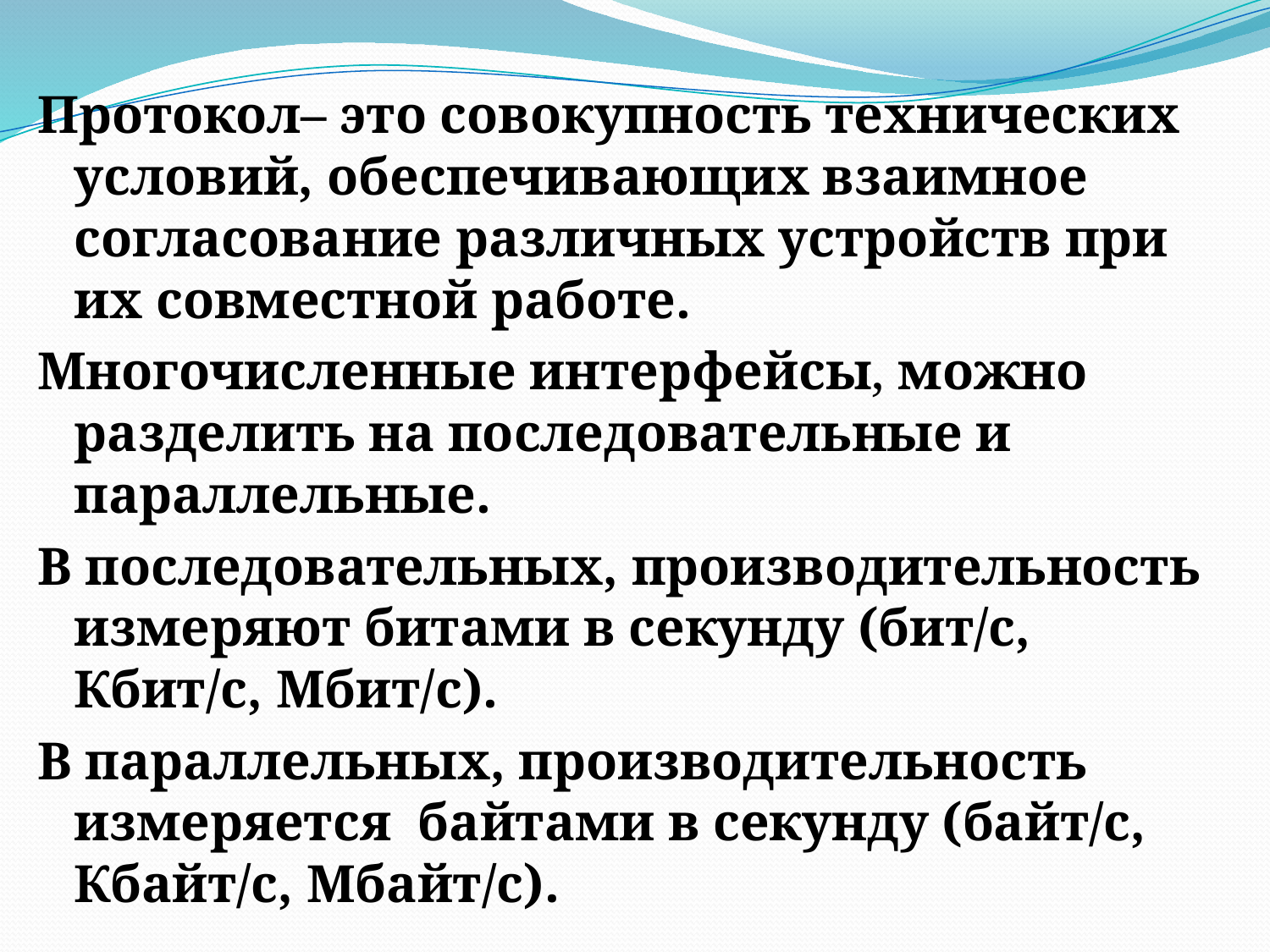

Протокол– это совокупность технических условий, обеспечивающих взаимное согласование различных устройств при их совместной работе.
Многочисленные интерфейсы, можно разделить на последовательные и параллельные.
В последовательных, производительность измеряют битами в секунду (бит/с, Кбит/с, Мбит/с).
В параллельных, производительность измеряется  байтами в секунду (байт/с, Кбайт/с, Мбайт/с).